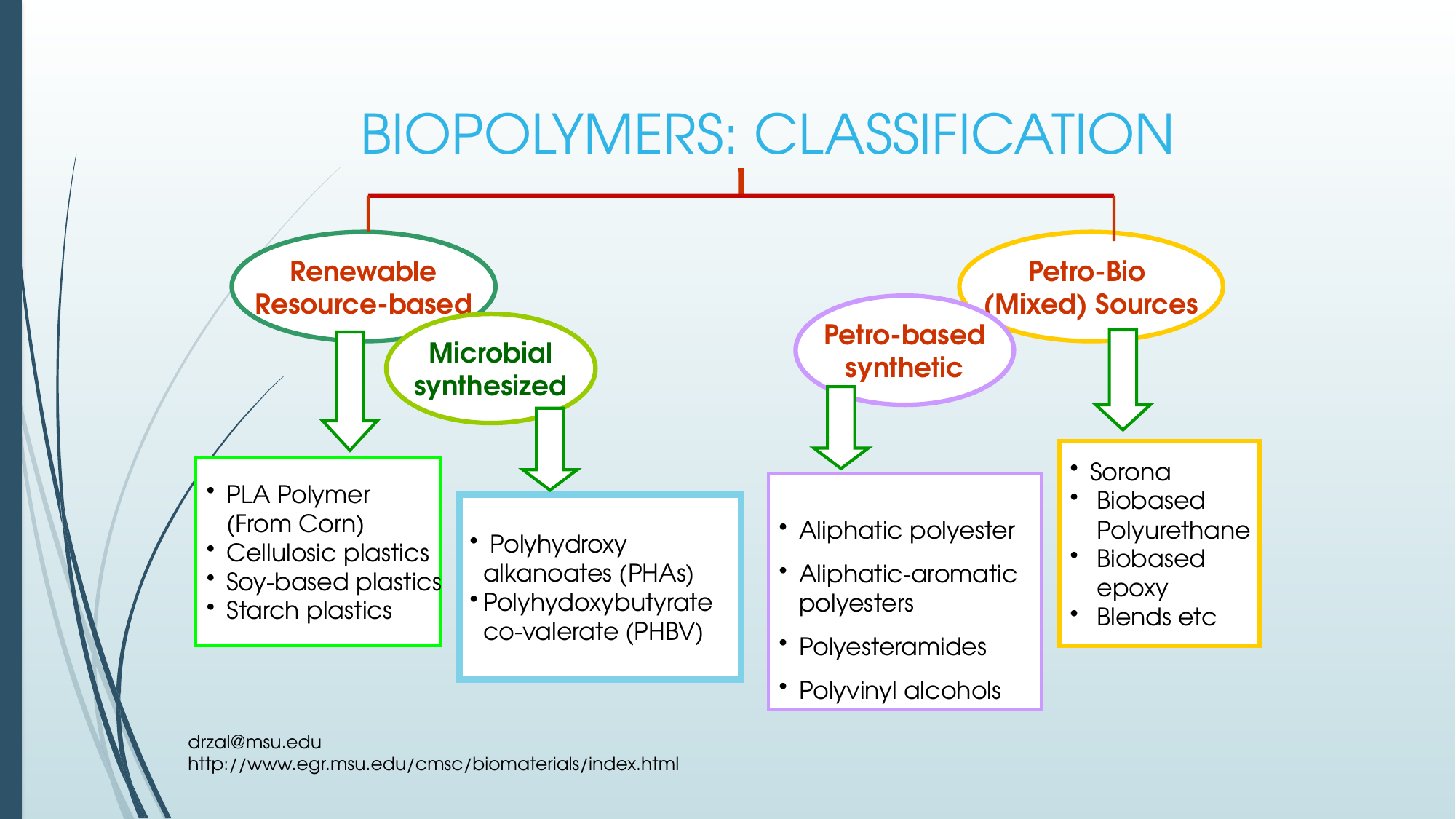

BIOPOLYMERS: CLASSIFICATION

Renewable
Resource-based
Petro-Bio
(Mixed) Sources
Petro-based
synthetic
Microbial
synthesized

Sorona
 Biobased
    Polyurethane
 Biobased
    epoxy
 Blends etc
PLA Polymer
   (From Corn)
Cellulosic plastics
Soy-based plastics
Starch plastics

Aliphatic polyester
Aliphatic-aromatic polyesters
Polyesteramides
Polyvinyl alcohols

 Polyhydroxy alkanoates (PHAs)
Polyhydoxybutyrate co-valerate (PHBV)

drzal@msu.edu
http://www.egr.msu.edu/cmsc/biomaterials/index.html